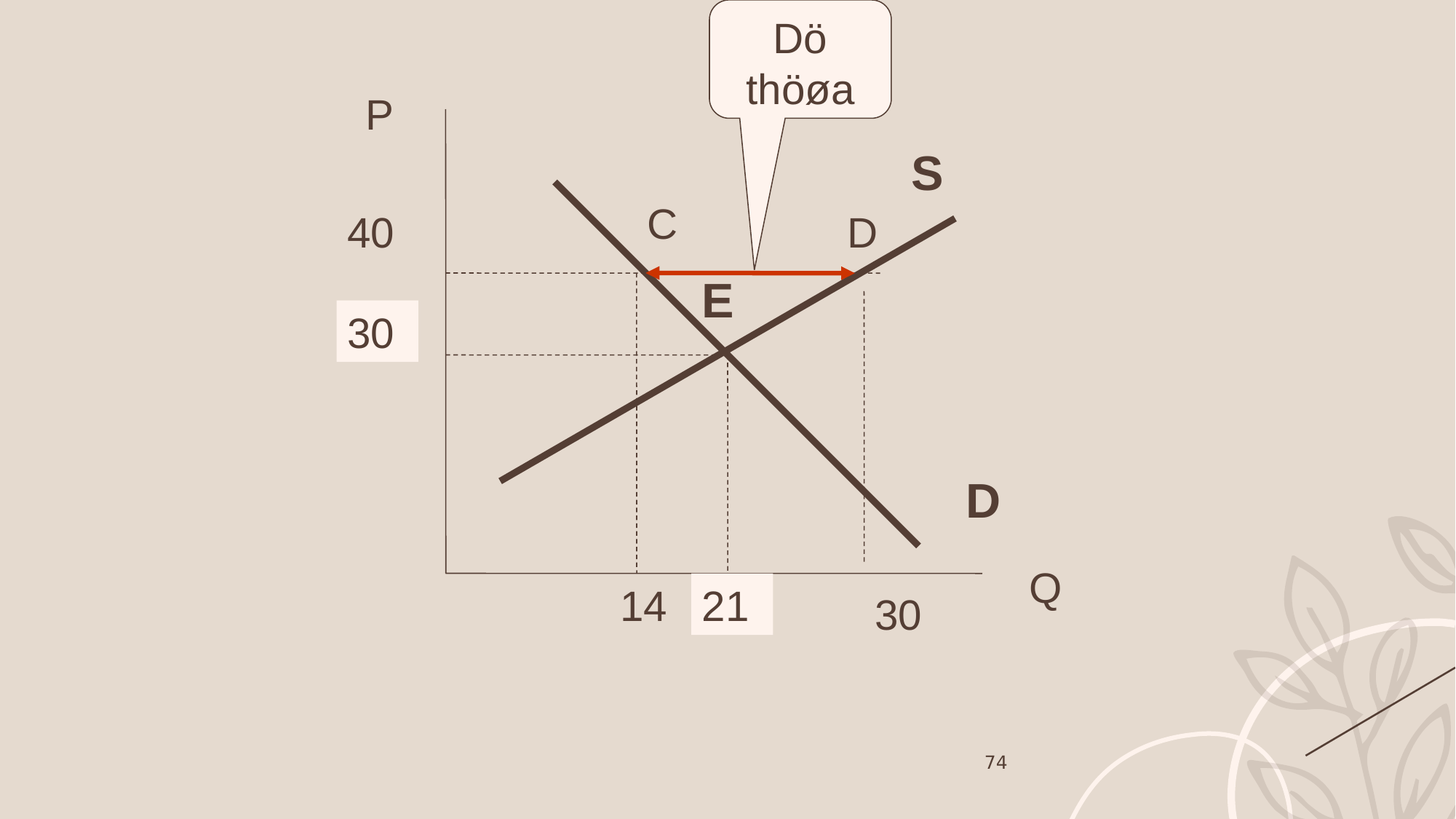

Dö thöøa
P
S

C
40
D

E

30

D
Q
14
21
30

74